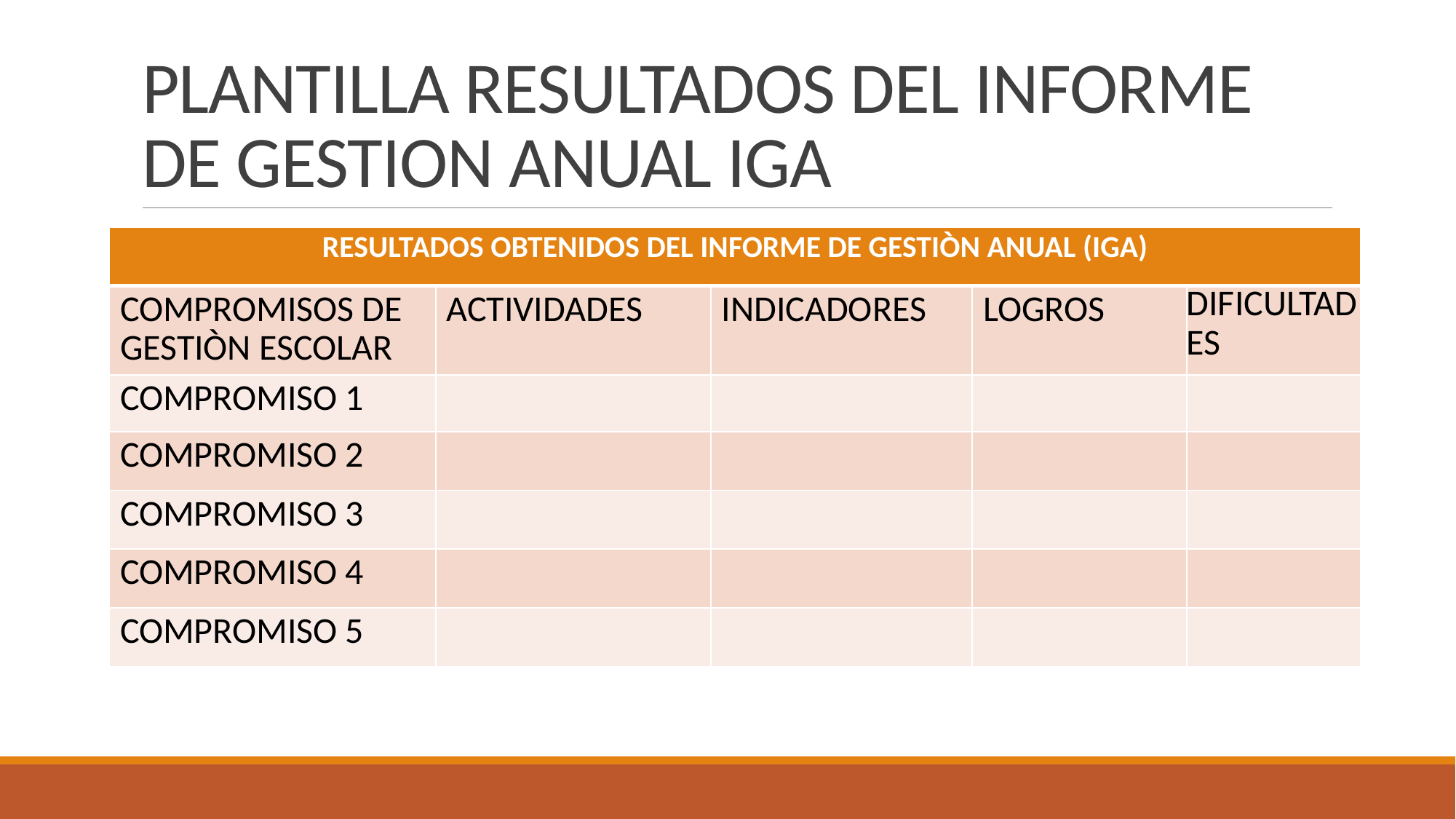

# PLANTILLA RESULTADOS DEL INFORME DE GESTION ANUAL IGA
| RESULTADOS OBTENIDOS DEL INFORME DE GESTIÒN ANUAL (IGA) |  |  |  |  |
| --- | --- | --- | --- | --- |
| COMPROMISOS DE GESTIÒN ESCOLAR | ACTIVIDADES | INDICADORES | LOGROS | DIFICULTADES |
| COMPROMISO 1 |  |  |  |  |
| COMPROMISO 2 |  |  |  |  |
| COMPROMISO 3 |  |  |  |  |
| COMPROMISO 4 |  |  |  |  |
| COMPROMISO 5 |  |  |  |  |